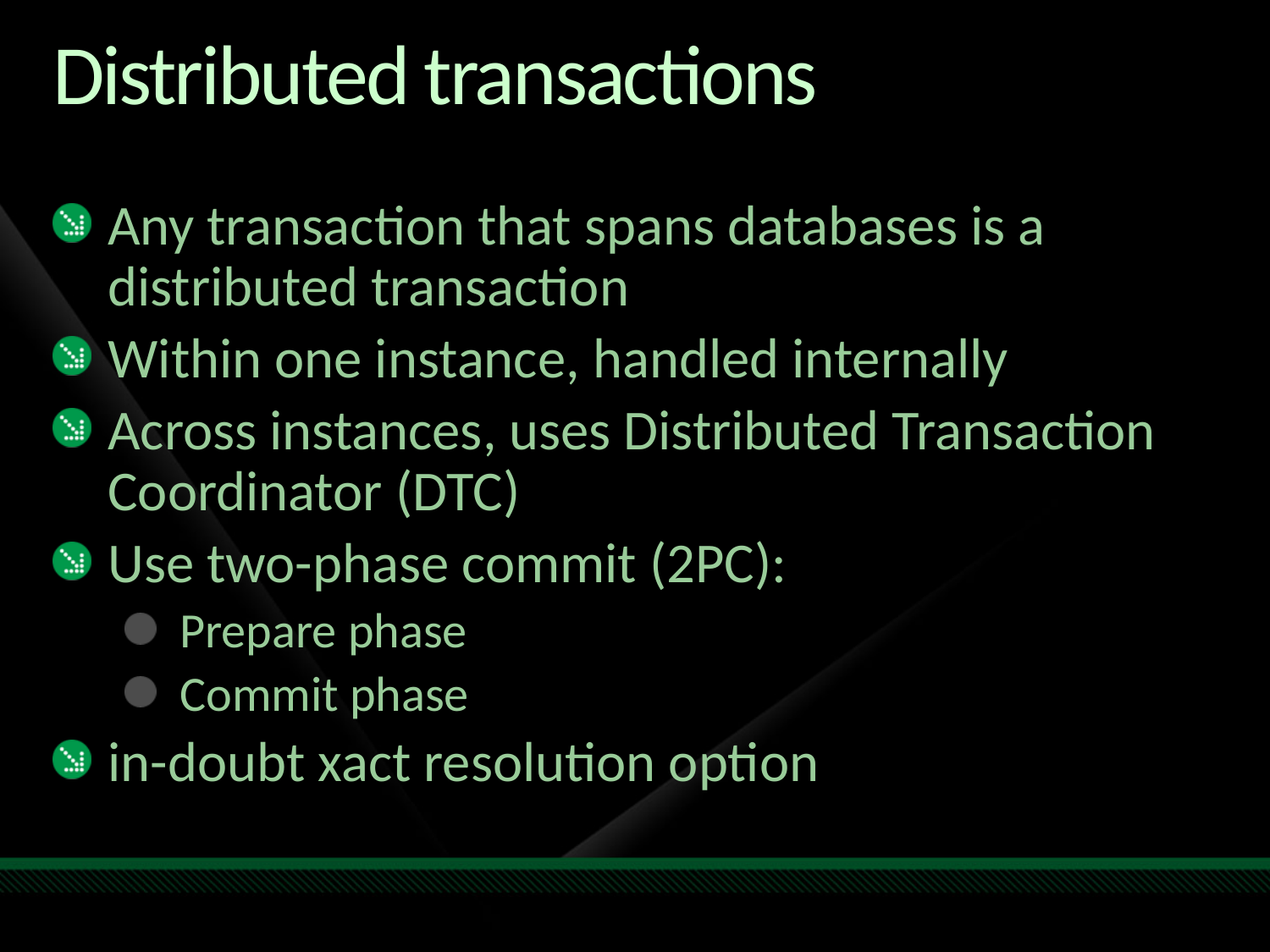

# Distributed transactions
Any transaction that spans databases is a distributed transaction
Within one instance, handled internally
Across instances, uses Distributed Transaction Coordinator (DTC)
Use two-phase commit (2PC):
Prepare phase
Commit phase
in-doubt xact resolution option